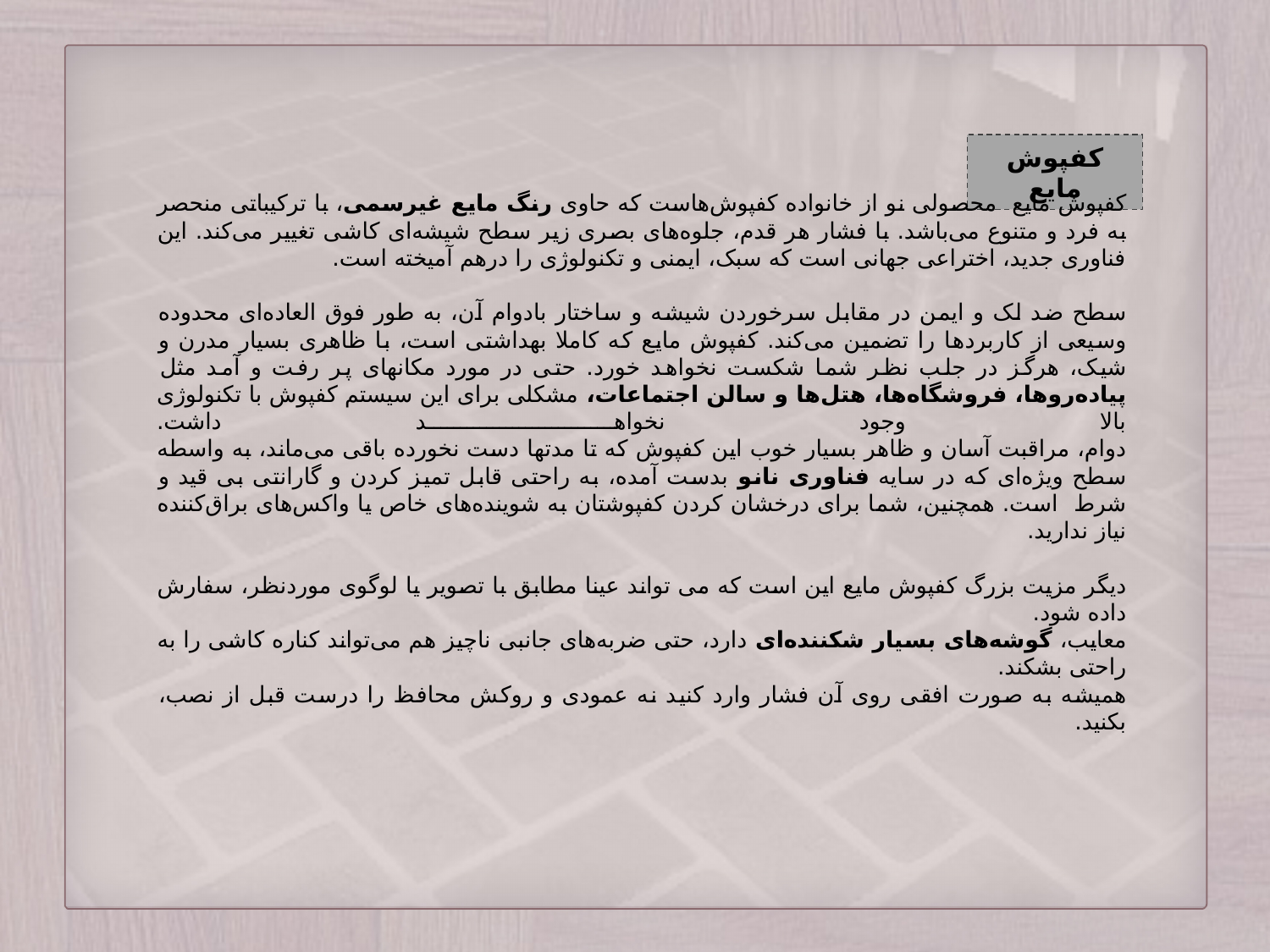

کفپوش مایع
کفپوش مایع  محصولی نو از خانواده کفپوش‌هاست که حاوی رنگ مایع غیرسمی، با ترکیباتی منحصر به فرد و متنوع می‌باشد. با فشار هر قدم، جلوه‌های بصری زیر سطح شیشه‌ای کاشی تغییر می‌کند. این فناوری جدید، اختراعی جهانی است که سبک، ایمنی و تکنولوژی را درهم آمیخته است.
سطح ضد لک و ایمن در مقابل سرخوردن شیشه و ساختار بادوام آن، به طور فوق العاده‌ای محدوده وسیعی از کاربردها را تضمین می‌کند. کفپوش مایع که کاملا بهداشتی است، با ظاهری بسیار مدرن و شیک، هرگز در جلب نظر شما شکست نخواهد خورد. حتی در مورد مکانهای پر رفت و آمد مثل پیاده‌روها، فروشگاه‌ها، هتل‌ها و سالن اجتماعات، مشکلی برای این سیستم کفپوش با تکنولوژی بالا وجود نخواهد داشت.
دوام، مراقبت آسان و ظاهر بسیار خوب این کفپوش که تا مدتها دست نخورده باقی می‌ماند، به واسطه سطح ویژه‌ای که در سایه فناوری نانو بدست آمده، به راحتی قابل تمیز کردن و گارانتی بی قید و شرط  است. همچنین، شما برای درخشان کردن کفپوشتان به شوینده‌های خاص یا واکس‌های براق‌کننده نیاز ندارید.
دیگر مزیت بزرگ کفپوش مایع این است که می تواند عینا مطابق با تصویر یا لوگوی موردنظر، سفارش داده شود.
معایب، ‎گوشه‌های بسیار شکننده‌ای دارد، حتی ضربه‌های جانبی ناچیز هم می‌تواند کناره کاشی را به راحتی بشکند.
همیشه به صورت افقی روی آن فشار وارد کنید نه عمودی و روکش محافظ را درست قبل از نصب، بکنید.